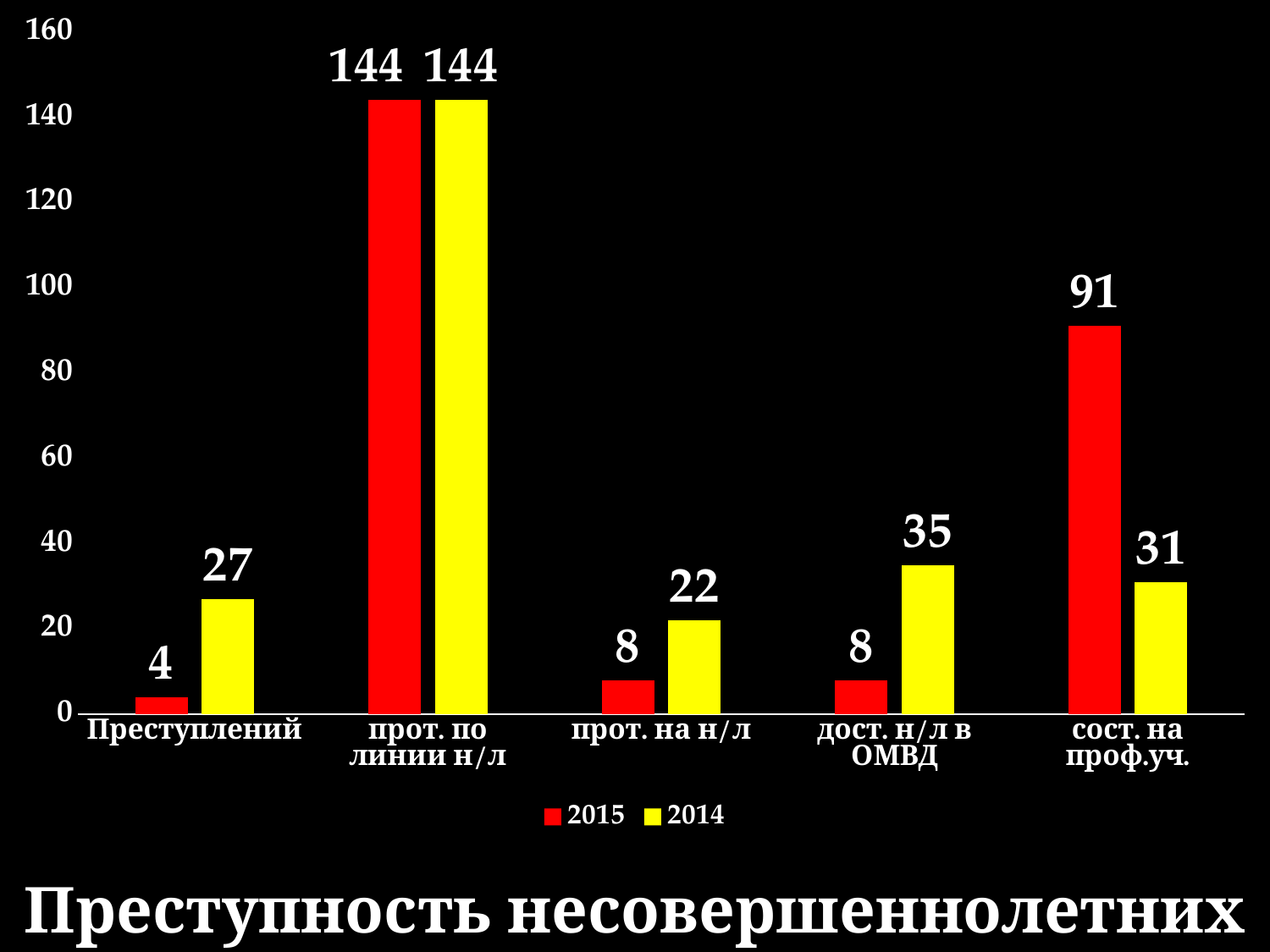

### Chart

| Category | 2015 | 2014 |
|---|---|---|
| Преступлений | 4.0 | 27.0 |
| прот. по линии н/л | 144.0 | 144.0 |
| прот. на н/л | 8.0 | 22.0 |
| дост. н/л в ОМВД | 8.0 | 35.0 |
| сост. на проф.уч. | 91.0 | 31.0 |
# Преступность несовершеннолетних